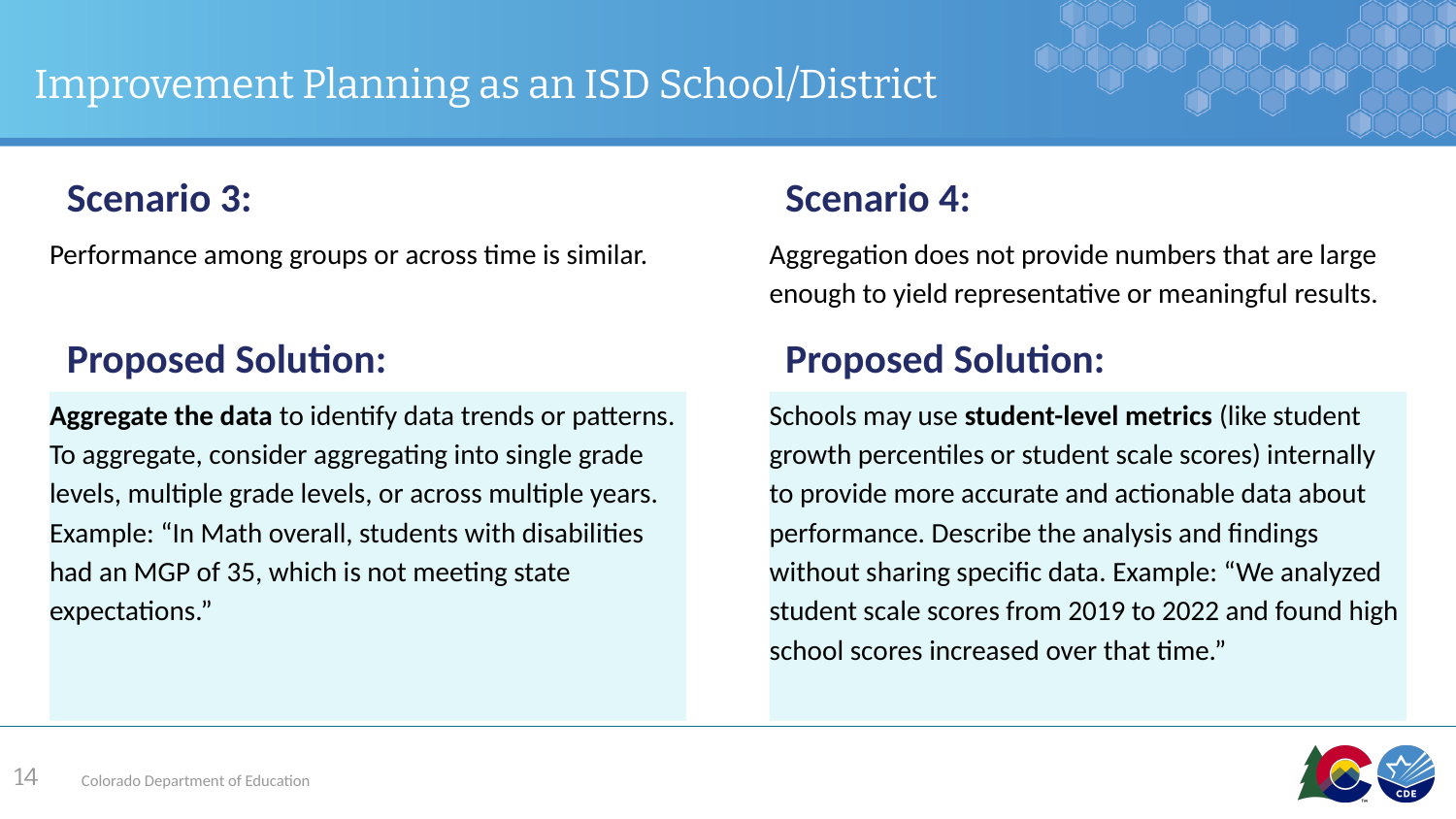

# Improvement Planning as an ISD School/District
Scenario 3:
Scenario 4:
Performance among groups or across time is similar.
Aggregation does not provide numbers that are large enough to yield representative or meaningful results.
Proposed Solution:
Proposed Solution:
Schools may use student-level metrics (like student growth percentiles or student scale scores) internally to provide more accurate and actionable data about performance. Describe the analysis and findings without sharing specific data. Example: “We analyzed student scale scores from 2019 to 2022 and found high school scores increased over that time.”
Aggregate the data to identify data trends or patterns. To aggregate, consider aggregating into single grade levels, multiple grade levels, or across multiple years. Example: “In Math overall, students with disabilities had an MGP of 35, which is not meeting state expectations.”
14